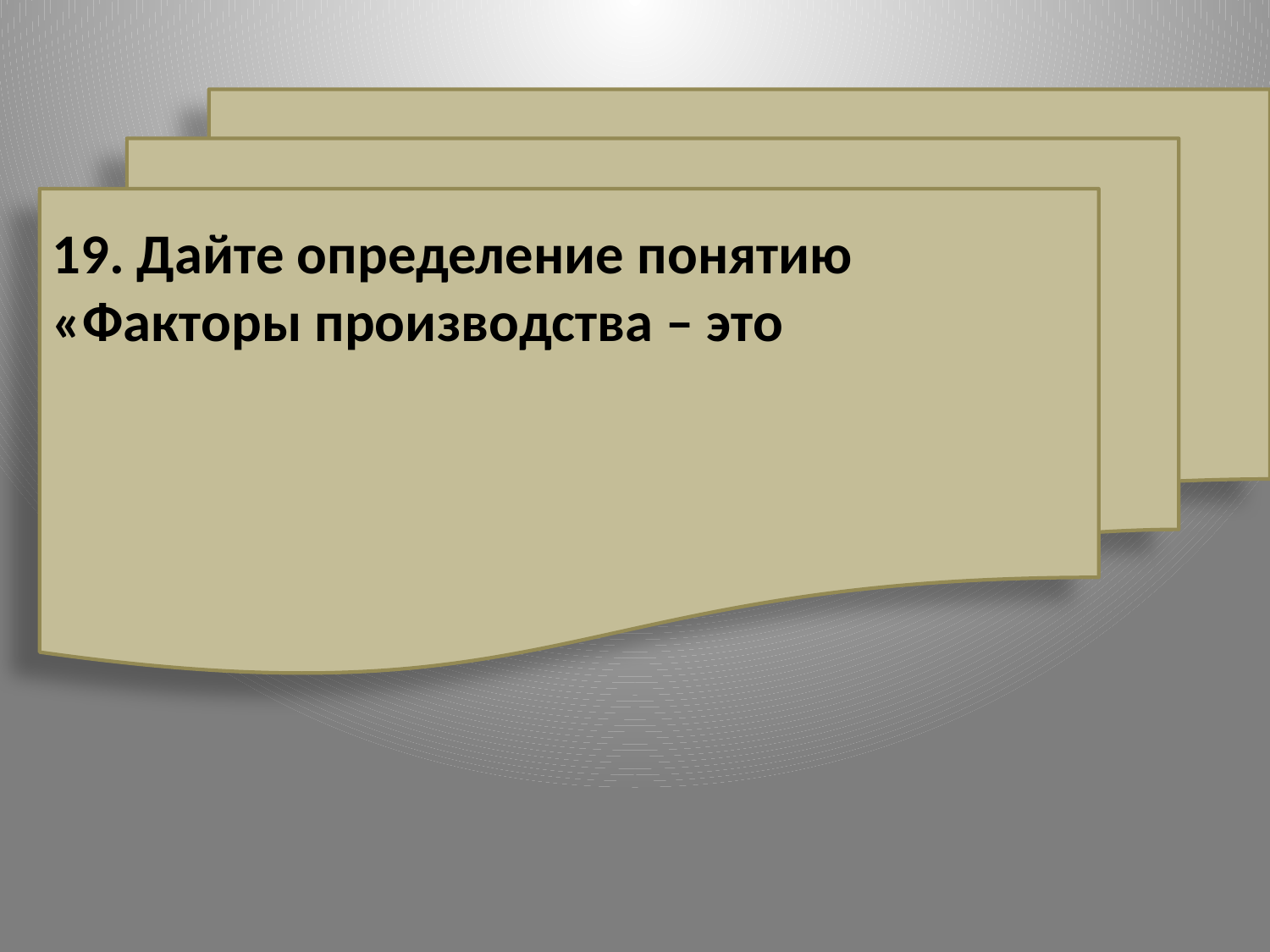

19. Дайте определение понятию «Факторы производства – это